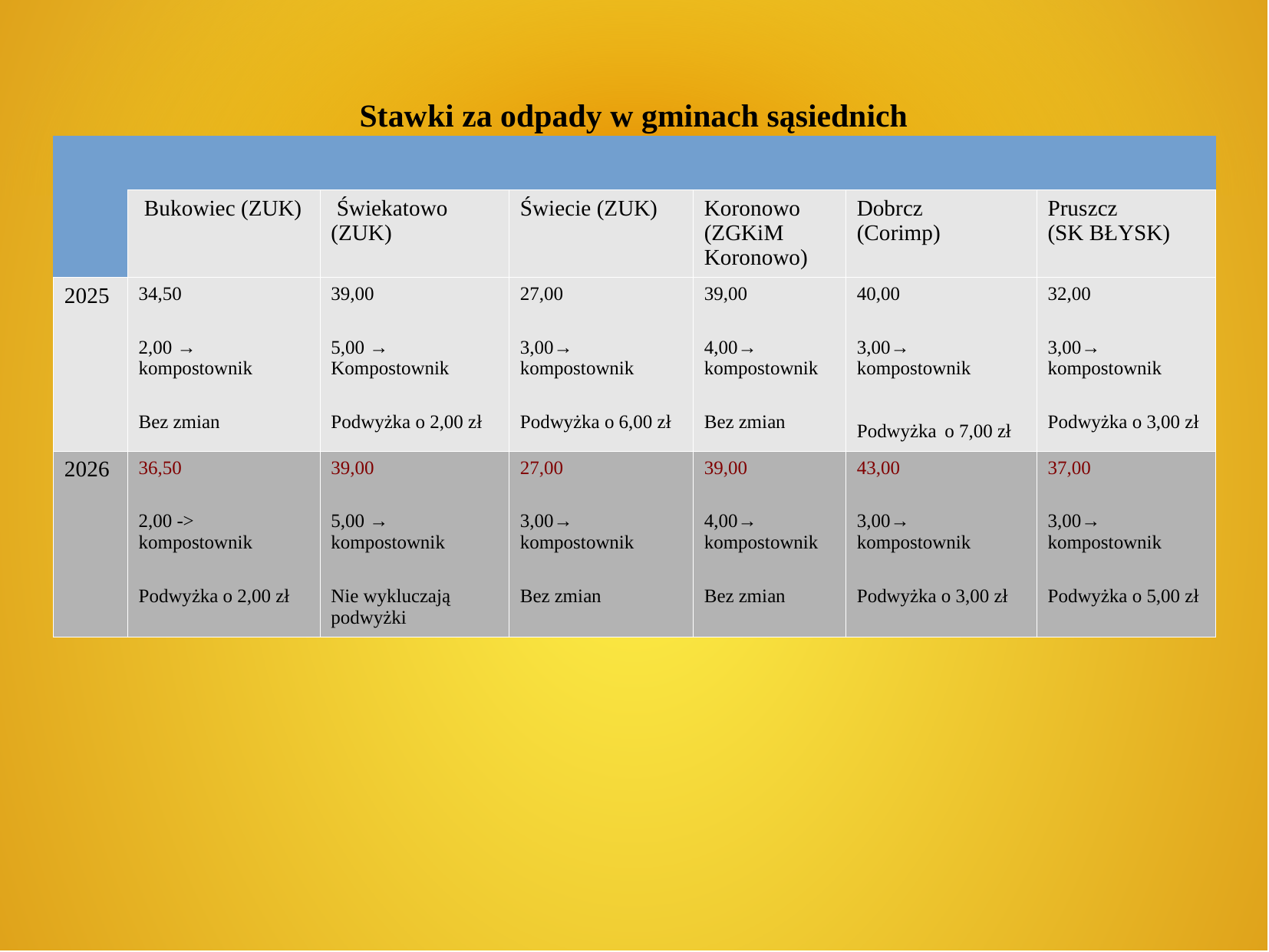

Stawki za odpady w gminach sąsiednich
|  |  |  |  |  |  |  |
| --- | --- | --- | --- | --- | --- | --- |
|  | Bukowiec (ZUK) | Świekatowo (ZUK) | Świecie (ZUK) | Koronowo (ZGKiM Koronowo) | Dobrcz (Corimp) | Pruszcz (SK BŁYSK) |
| 2025 | 34,50 2,00 → kompostownik Bez zmian | 39,00 5,00 → Kompostownik Podwyżka o 2,00 zł | 27,00 3,00→ kompostownik Podwyżka o 6,00 zł | 39,00 4,00→ kompostownik Bez zmian | 40,00 3,00→ kompostownik Podwyżka o 7,00 zł | 32,00 3,00→ kompostownik Podwyżka o 3,00 zł |
| 2026 | 36,50 2,00 -> kompostownik Podwyżka o 2,00 zł | 39,00 5,00 → kompostownik Nie wykluczają podwyżki | 27,00 3,00→ kompostownik Bez zmian | 39,00 4,00→ kompostownik Bez zmian | 43,00 3,00→ kompostownik Podwyżka o 3,00 zł | 37,00 3,00→ kompostownik Podwyżka o 5,00 zł |